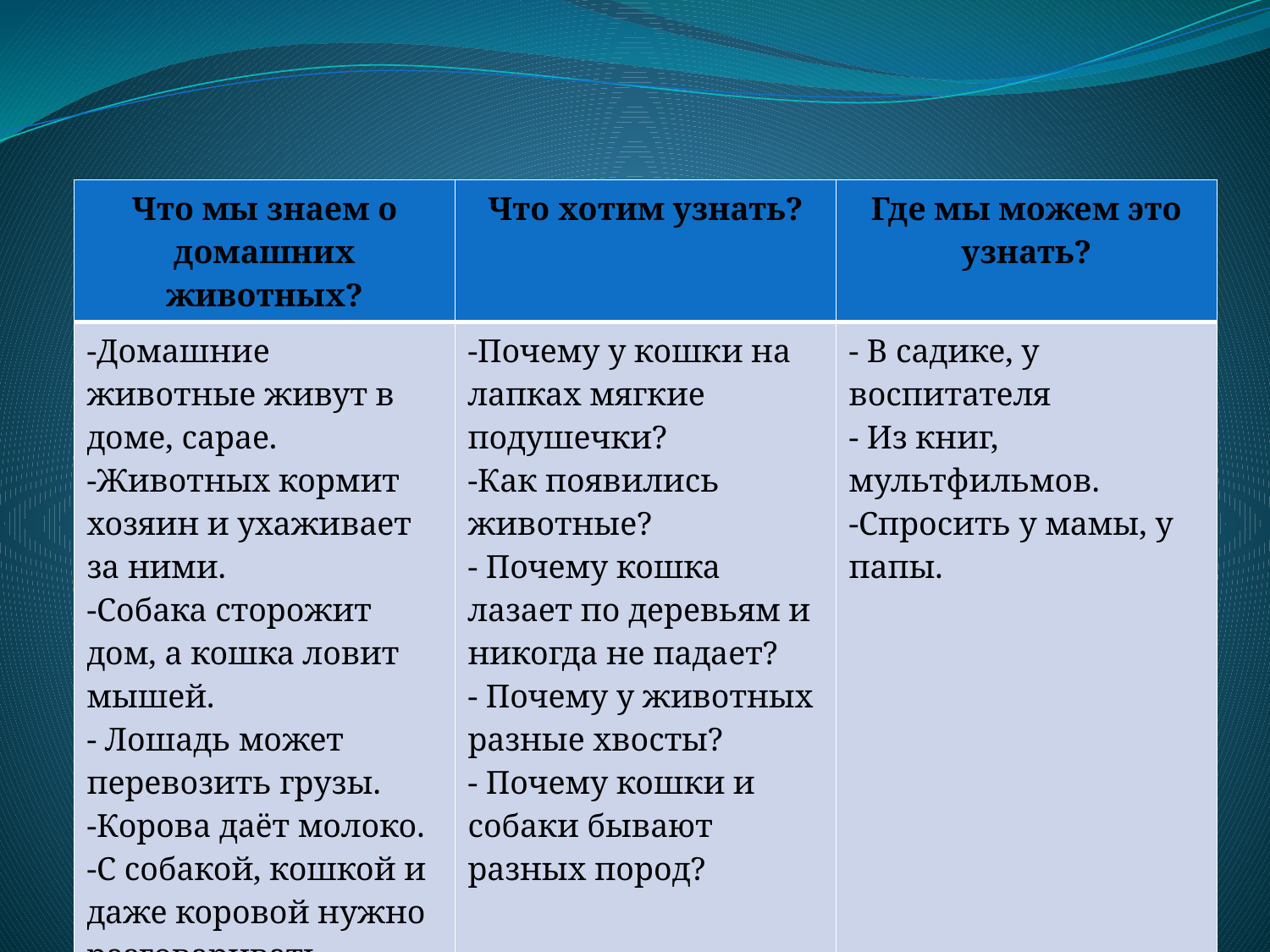

| Что мы знаем о домашних животных? | Что хотим узнать? | Где мы можем это узнать? |
| --- | --- | --- |
| -Домашние животные живут в доме, сарае. -Животных кормит хозяин и ухаживает за ними. -Собака сторожит дом, а кошка ловит мышей. - Лошадь может перевозить грузы. -Корова даёт молоко. -С собакой, кошкой и даже коровой нужно разговаривать. | -Почему у кошки на лапках мягкие подушечки? -Как появились животные? - Почему кошка лазает по деревьям и никогда не падает? - Почему у животных разные хвосты? - Почему кошки и собаки бывают разных пород? | - В садике, у воспитателя - Из книг, мультфильмов. -Спросить у мамы, у папы. |